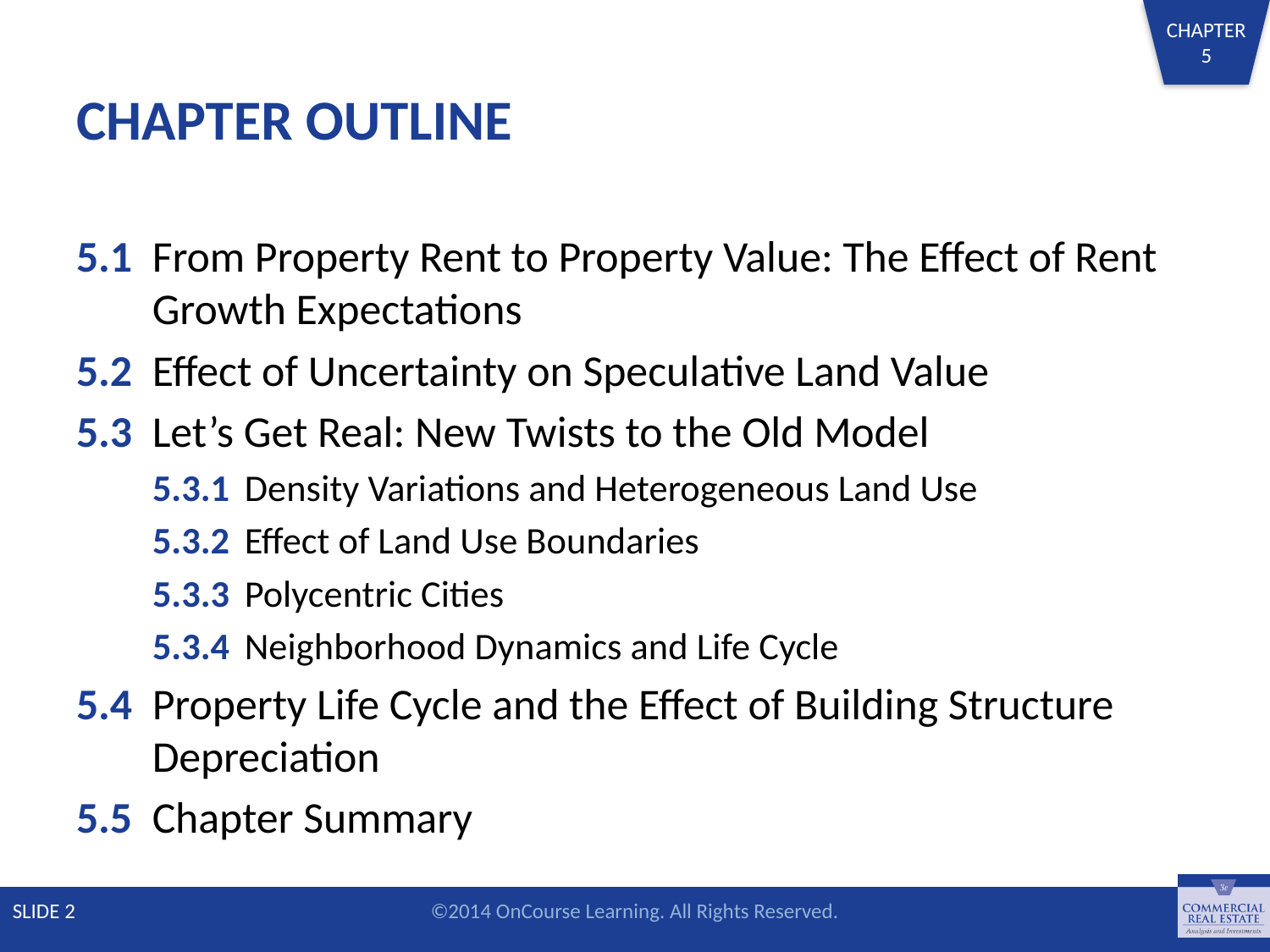

# CHAPTER OUTLINE
5.1 	From Property Rent to Property Value: The Effect of Rent Growth Expectations
5.2 	Effect of Uncertainty on Speculative Land Value
5.3 	Let’s Get Real: New Twists to the Old Model
5.3.1 	Density Variations and Heterogeneous Land Use
5.3.2 	Effect of Land Use Boundaries
5.3.3 	Polycentric Cities
5.3.4 	Neighborhood Dynamics and Life Cycle
5.4 	Property Life Cycle and the Effect of Building Structure Depreciation
5.5 	Chapter Summary
SLIDE 2